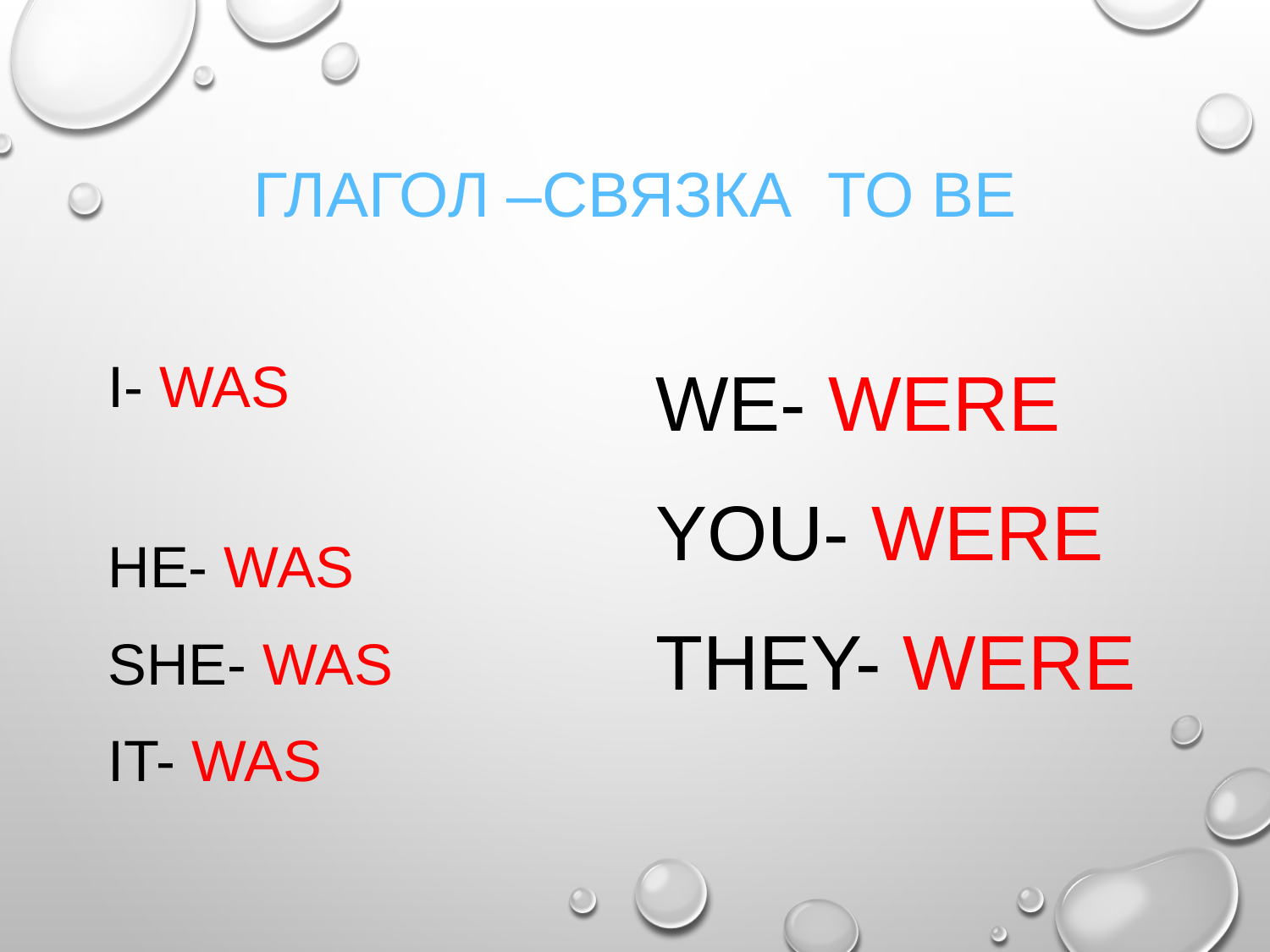

# Глагол –связка  to be
I- was
He- was
She- was
It- was
We- were
You- were
They- were